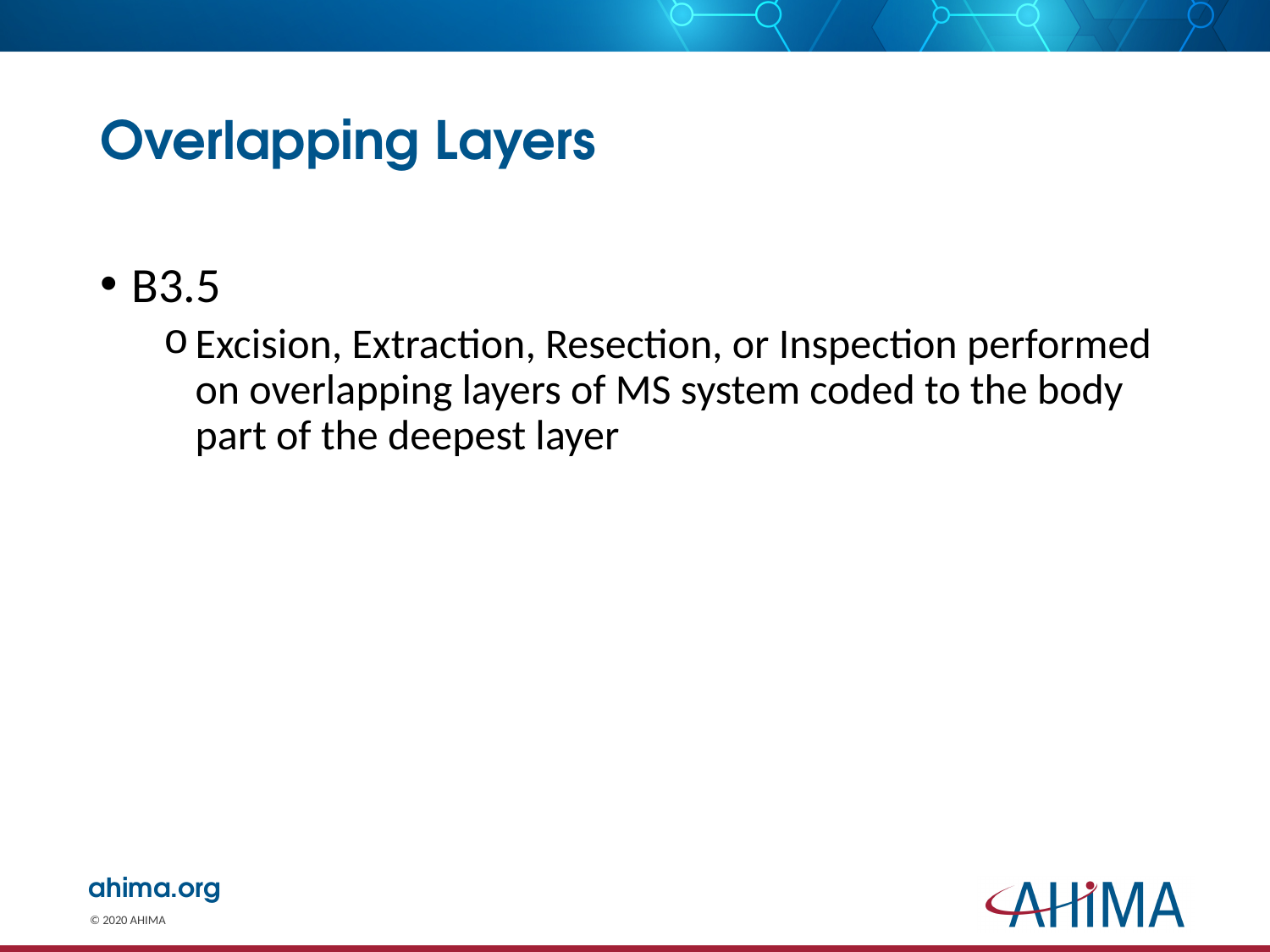

# Overlapping Layers
B3.5
Excision, Extraction, Resection, or Inspection performed on overlapping layers of MS system coded to the body part of the deepest layer